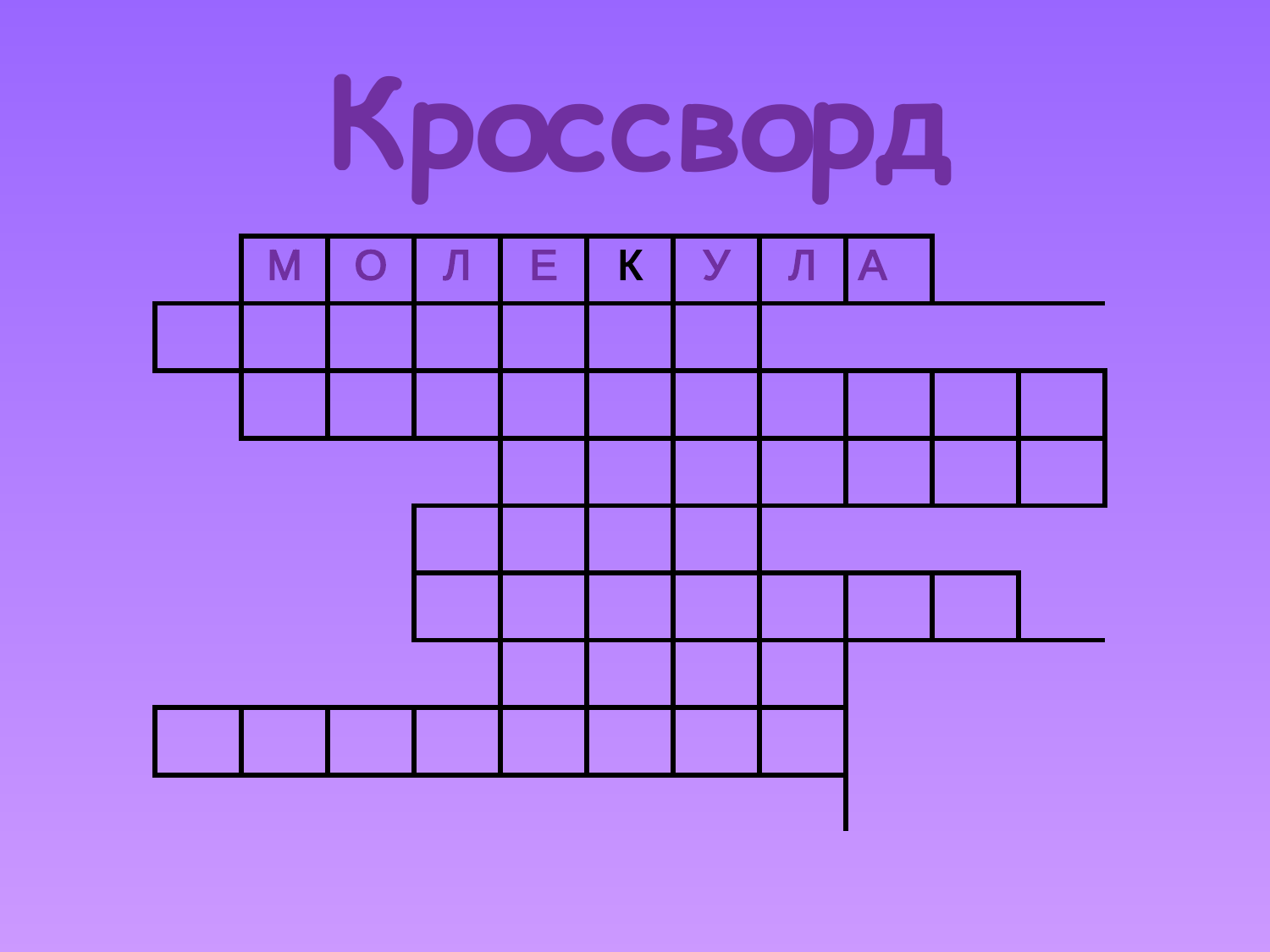

Кроссворд
|  | М | О | Л | Е | К | У | Л | А |  |  |
| --- | --- | --- | --- | --- | --- | --- | --- | --- | --- | --- |
|  |  |  |  |  |  |  |  |  |  |  |
|  |  |  |  |  |  |  |  |  |  |  |
|  |  |  |  |  |  |  |  |  |  |  |
|  |  |  |  |  |  |  |  |  |  |  |
|  |  |  |  |  |  |  |  |  |  |  |
|  |  |  |  |  |  |  |  |  |  |  |
|  |  |  |  |  |  |  |  |  |  |  |
|  |  |  |  |  |  |  |  |  |  |  |